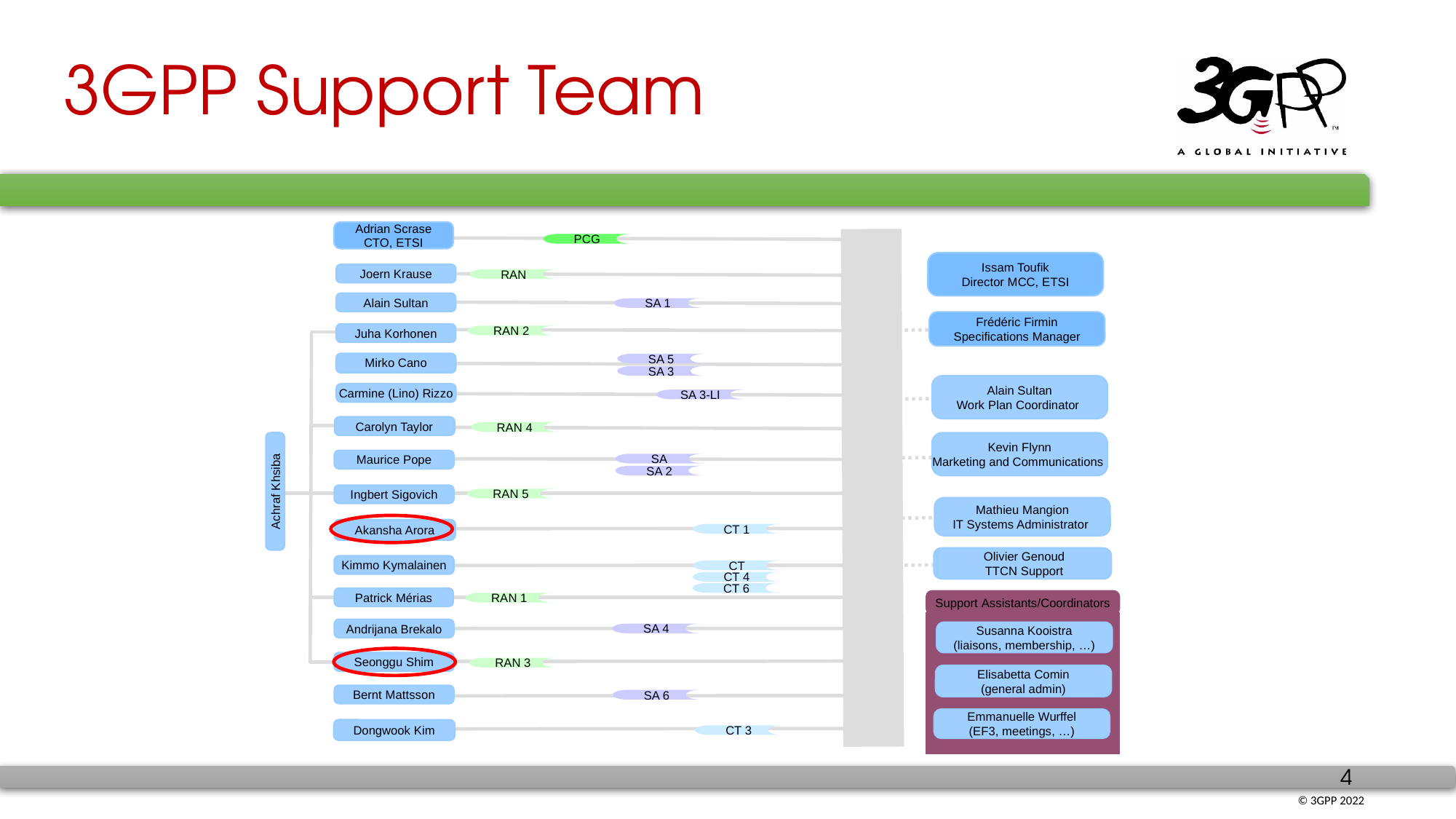

# 3GPP Support Team
Adrian Scrase
CTO, ETSI

PCG

Issam Toufik
Director MCC, ETSI
Joern Krause
RAN

Alain Sultan
SA 1

Frédéric Firmin
Specifications Manager
Juha Korhonen
RAN 2

Mirko Cano
SA 5
Dionisio Zumerle

SA 3
Alain Sultan
Work Plan Coordinator
Carmine (Lino) Rizzo
SA 3-LI

Yong-Jun Chung
Carolyn Taylor
RAN 4

Kevin Flynn
Marketing and Communications
Maurice Pope
SA

SA 2
Achraf Khsiba
Ingbert Sigovich
RAN 5

Mathieu Mangion
IT Systems Administrator

Akansha Arora
CT 1

Shicheng Hu / Olivier Genoud
TTCN Support
Olivier Genoud
TTCN Support
Kimmo Kymalainen
CT

CT 4
CT 6
Patrick Mérias
Support Assistants/Coordinators
RAN 1

Andrijana Brekalo
Susanna Kooistra
(liaisons, membership, …)
SA 4

Seonggu Shim
Stefania Sesia
RAN 3

Elisabetta Comin
(general admin)
Bernt Mattsson
SA 6

Emmanuelle Wurffel
(EF3, meetings, …)
Dongwook Kim
CT 3